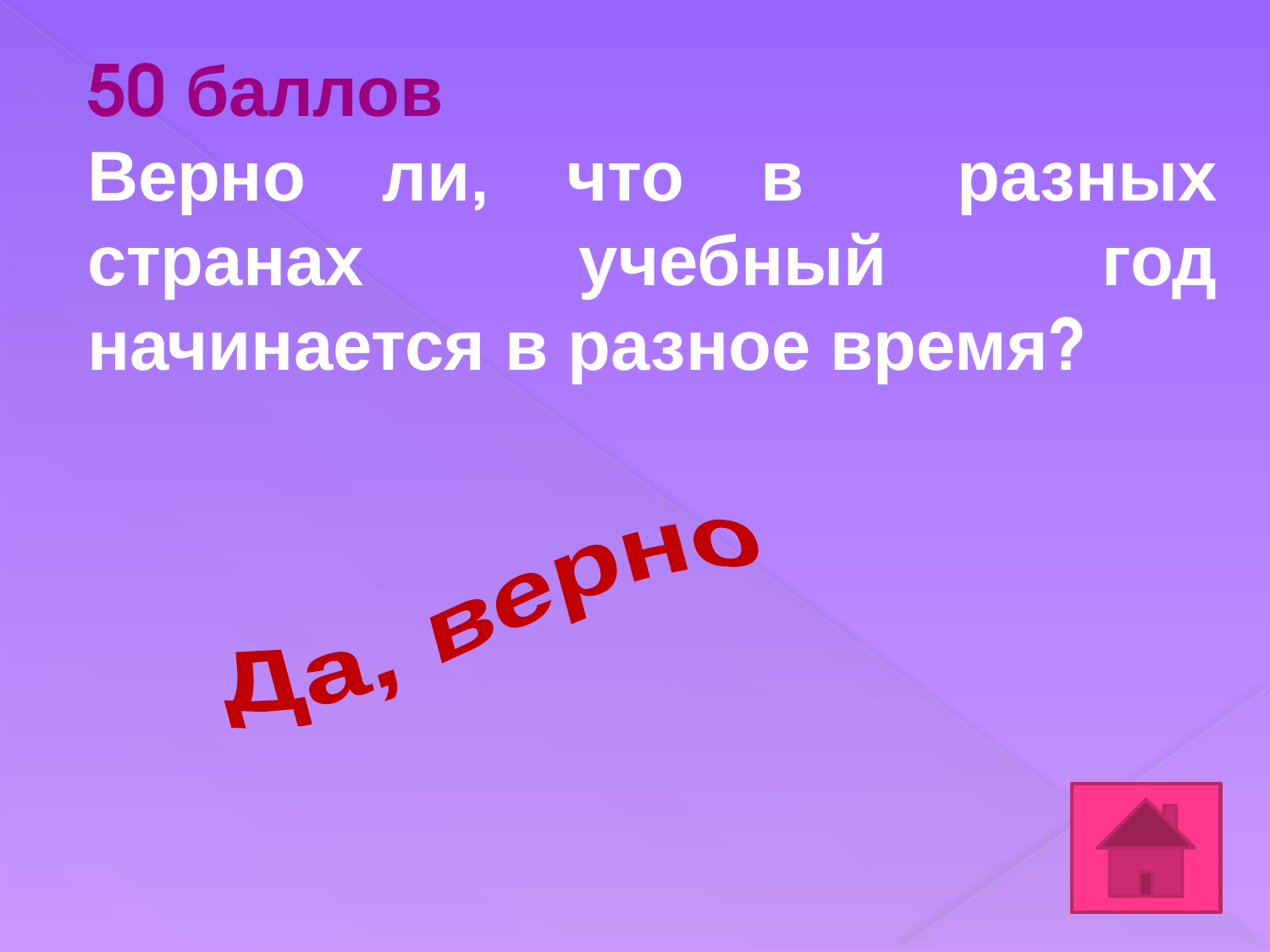

50 баллов
Верно ли, что в  разных странах учебный год начинается в разное время?

Да, верно